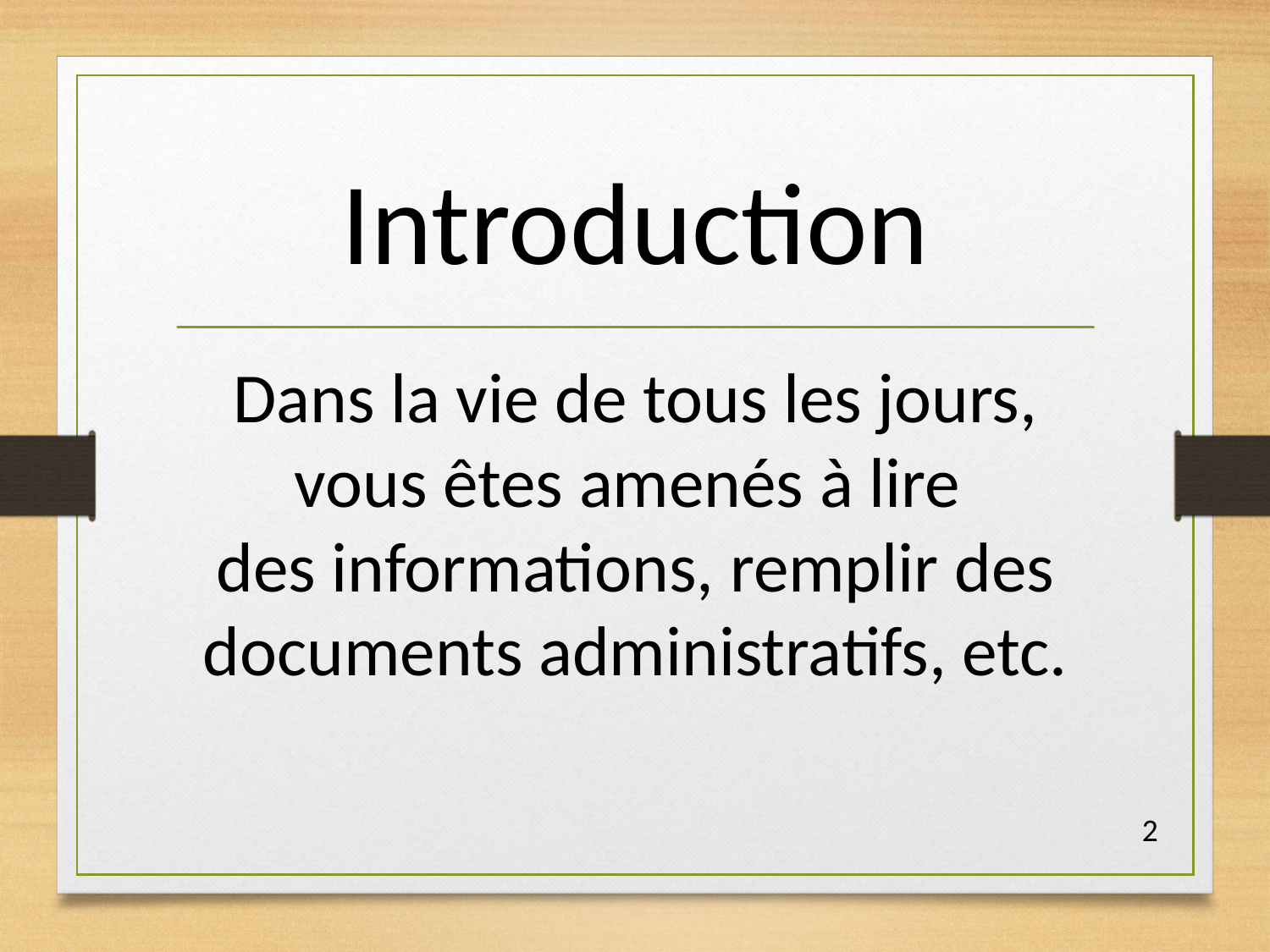

# Introduction
Dans la vie de tous les jours, vous êtes amenés à lire
des informations, remplir des documents administratifs, etc.

2